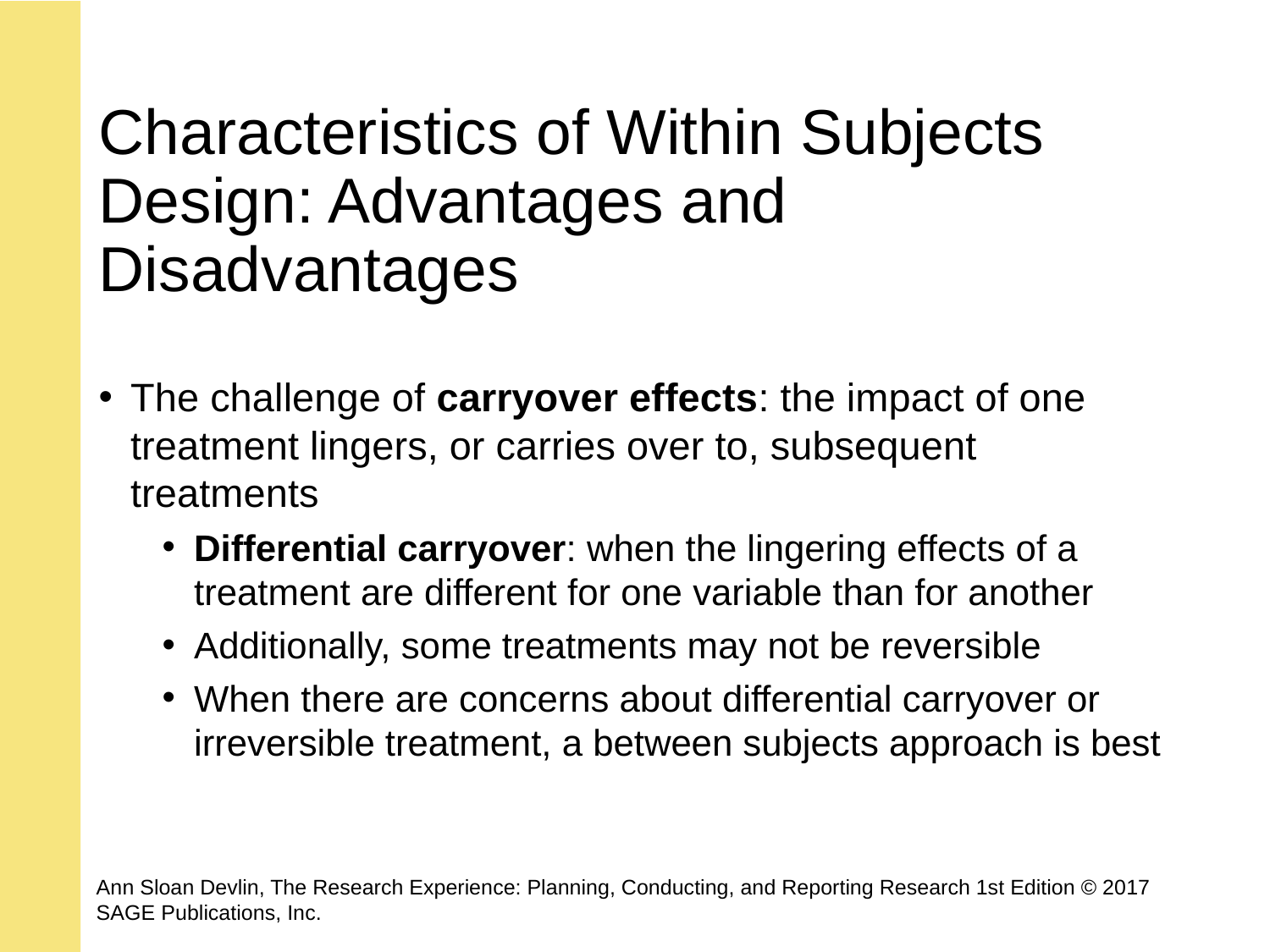

# Characteristics of Within Subjects Design: Advantages and Disadvantages
The challenge of carryover effects: the impact of one treatment lingers, or carries over to, subsequent treatments
Differential carryover: when the lingering effects of a treatment are different for one variable than for another
Additionally, some treatments may not be reversible
When there are concerns about differential carryover or irreversible treatment, a between subjects approach is best